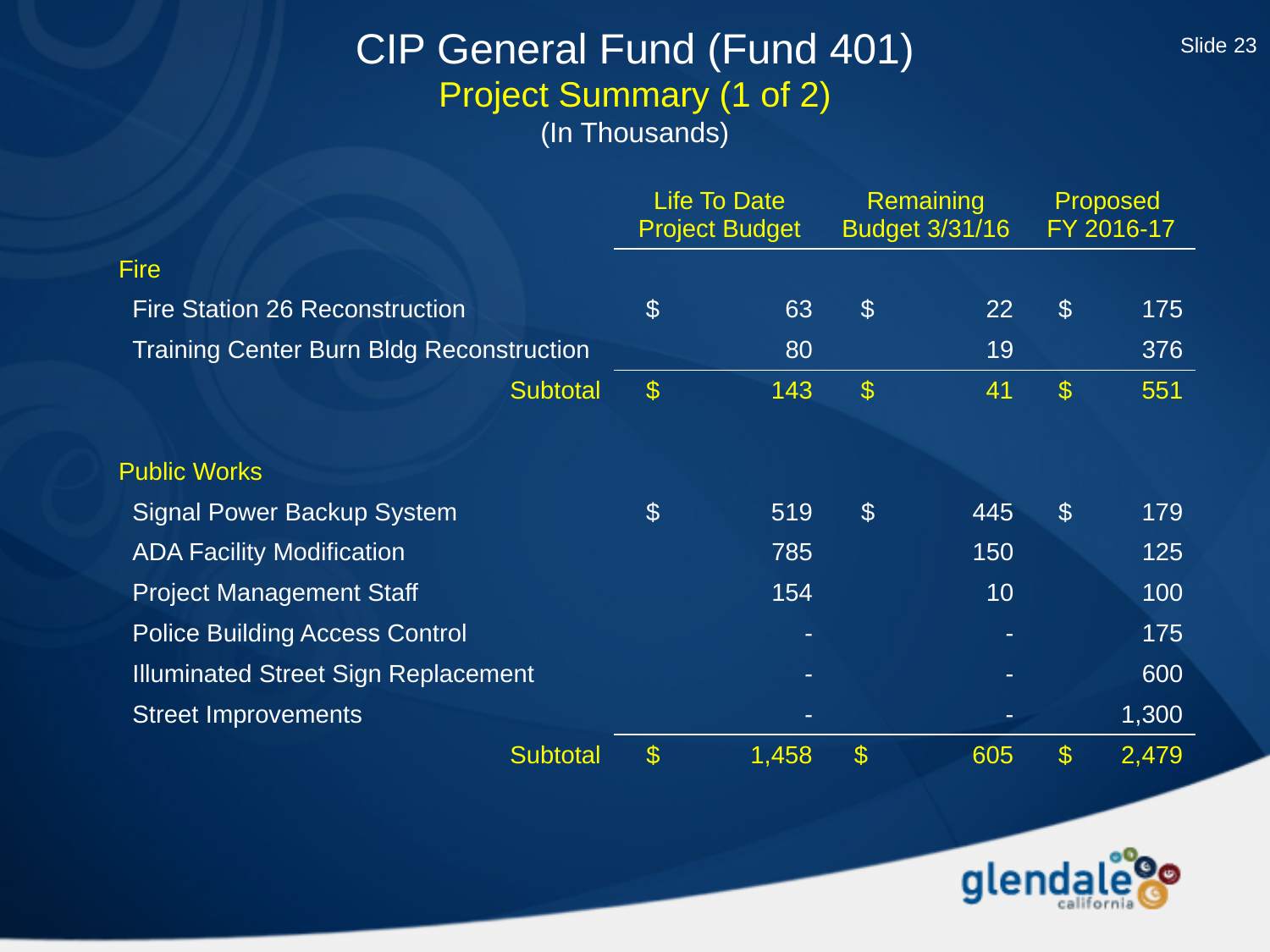

Slide 23
# CIP General Fund (Fund 401) Project Summary (1 of 2) (In Thousands)
|  | Life To Date Project Budget | Remaining Budget 3/31/16 | Proposed FY 2016-17 |
| --- | --- | --- | --- |
| Fire |  |  |  |
| Fire Station 26 Reconstruction | $ 63 | $ 22 | $ 175 |
| Training Center Burn Bldg Reconstruction | 80 | 19 | 376 |
| Subtotal | $ 143 | $ 41 | $ 551 |
|  |  |  |  |
| Public Works |  |  |  |
| Signal Power Backup System | $ 519 | $ 445 | $ 179 |
| ADA Facility Modification | 785 | 150 | 125 |
| Project Management Staff | 154 | 10 | 100 |
| Police Building Access Control | - | - | 175 |
| Illuminated Street Sign Replacement | - | - | 600 |
| Street Improvements | - | - | 1,300 |
| Subtotal | $ 1,458 | $ 605 | $ 2,479 |
|  |  |  |  |